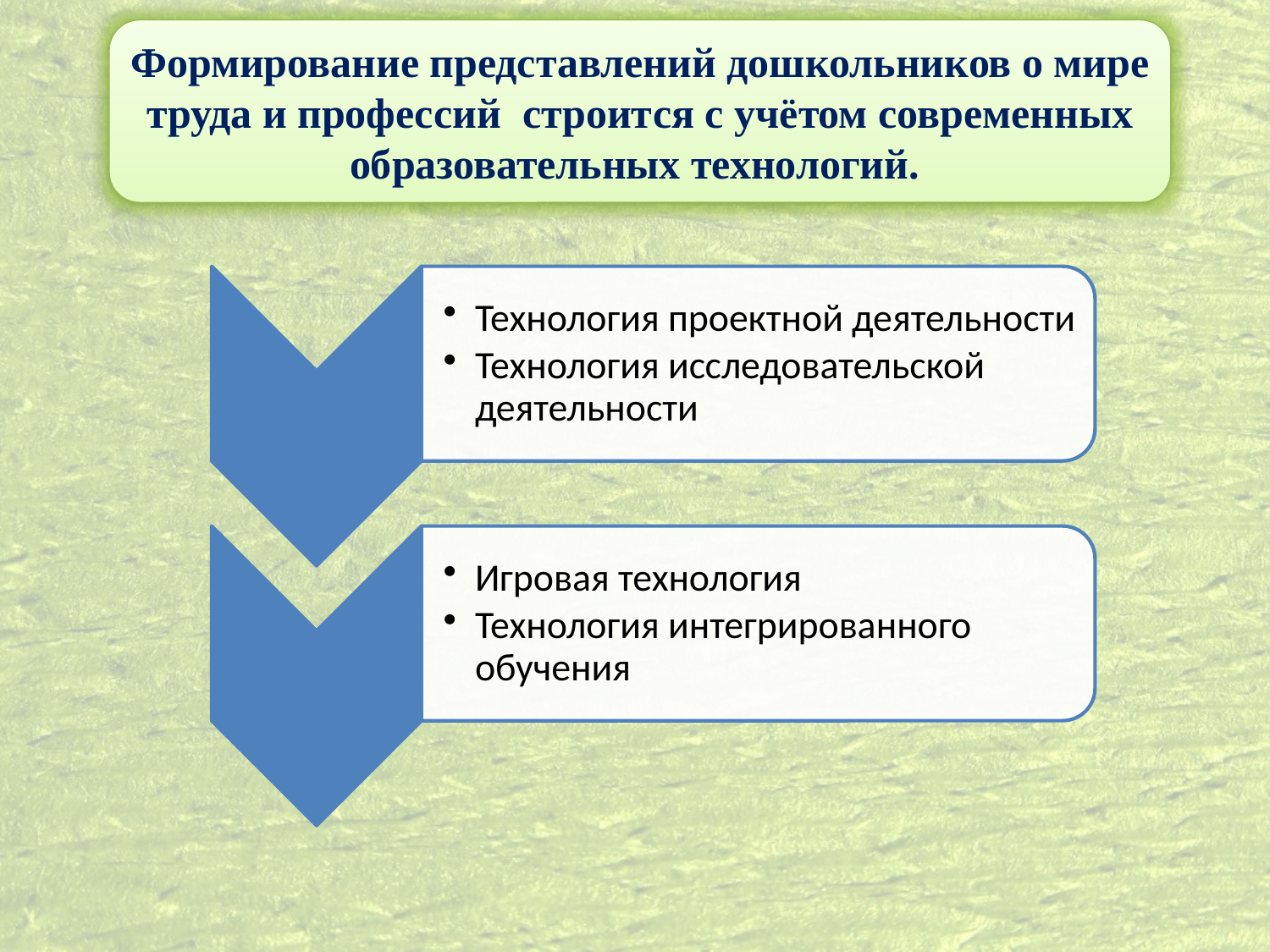

Формирование представлений дошкольников о мире труда и профессий  строится с учётом современных образовательных технологий.

Технология проектной деятельности
Технология исследовательской деятельности

Игровая технология
Технология интегрированного обучения